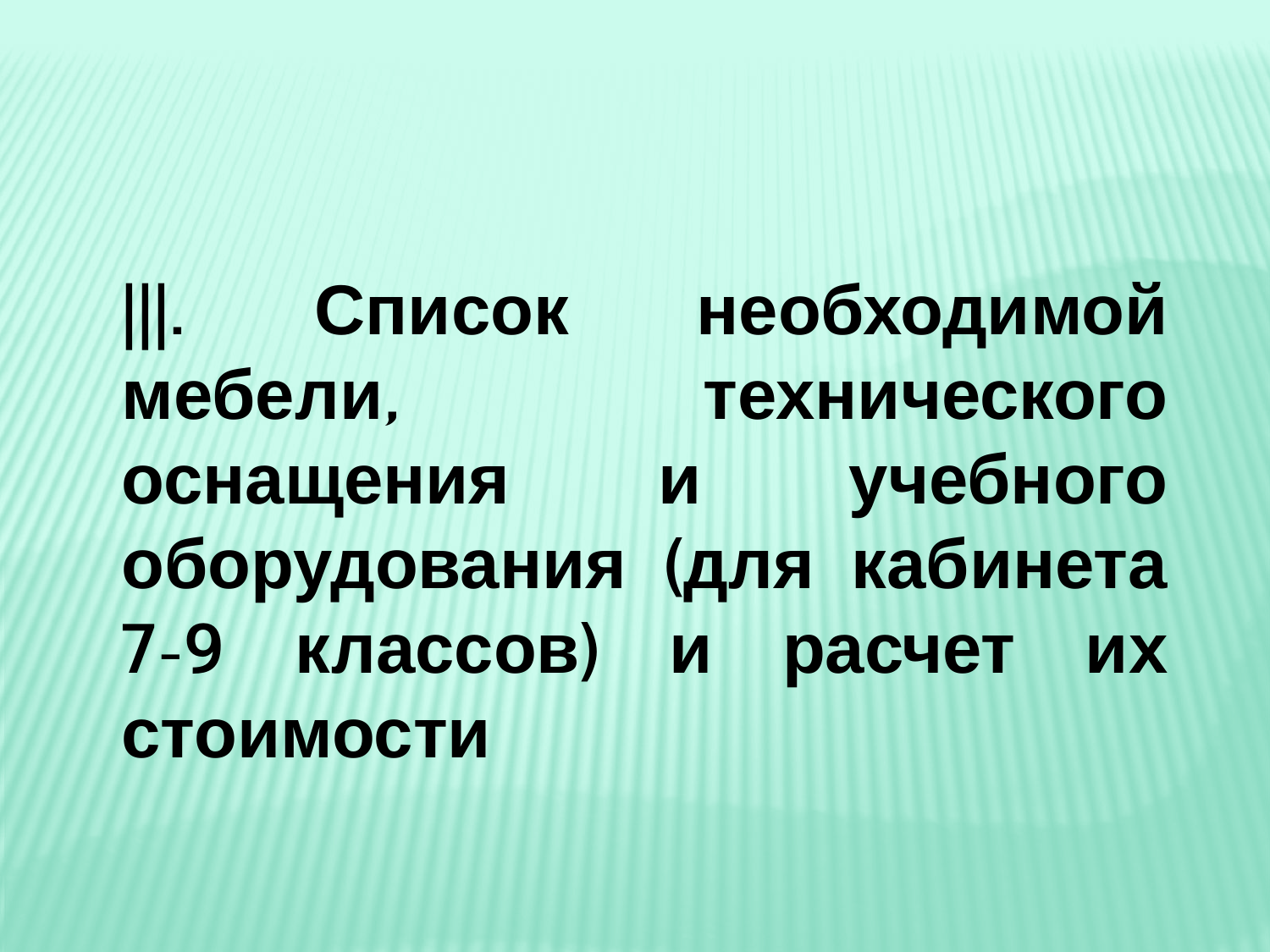

|||. Список необходимой мебели, технического оснащения и учебного оборудования (для кабинета 7-9 классов) и расчет их стоимости